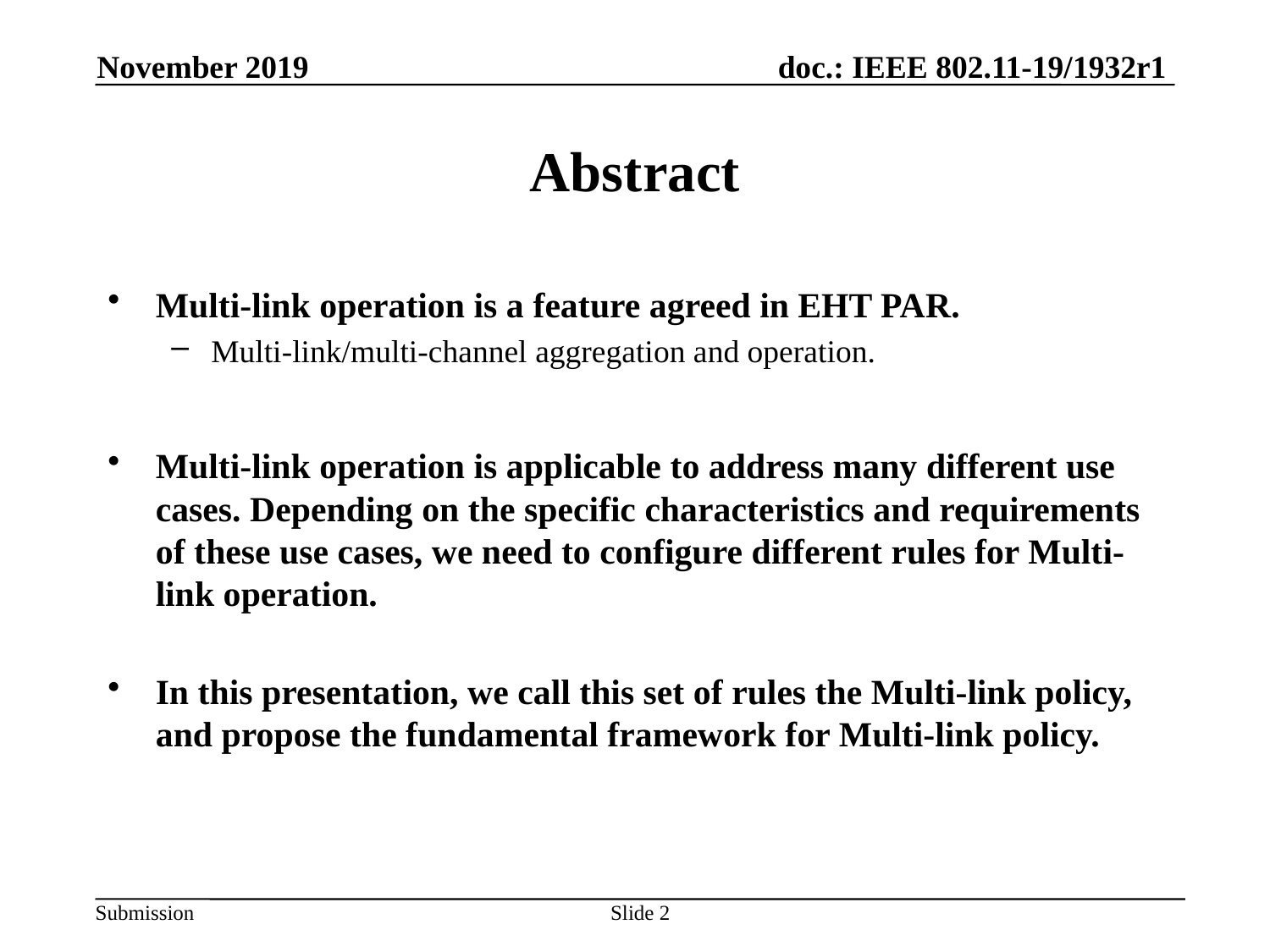

November 2019
# Abstract
Multi-link operation is a feature agreed in EHT PAR.
Multi-link/multi-channel aggregation and operation.

Multi-link operation is applicable to address many different use cases. Depending on the specific characteristics and requirements of these use cases, we need to configure different rules for Multi-link operation.

In this presentation, we call this set of rules the Multi-link policy, and propose the fundamental framework for Multi-link policy.
Slide 2
Cheng Chen, Intel